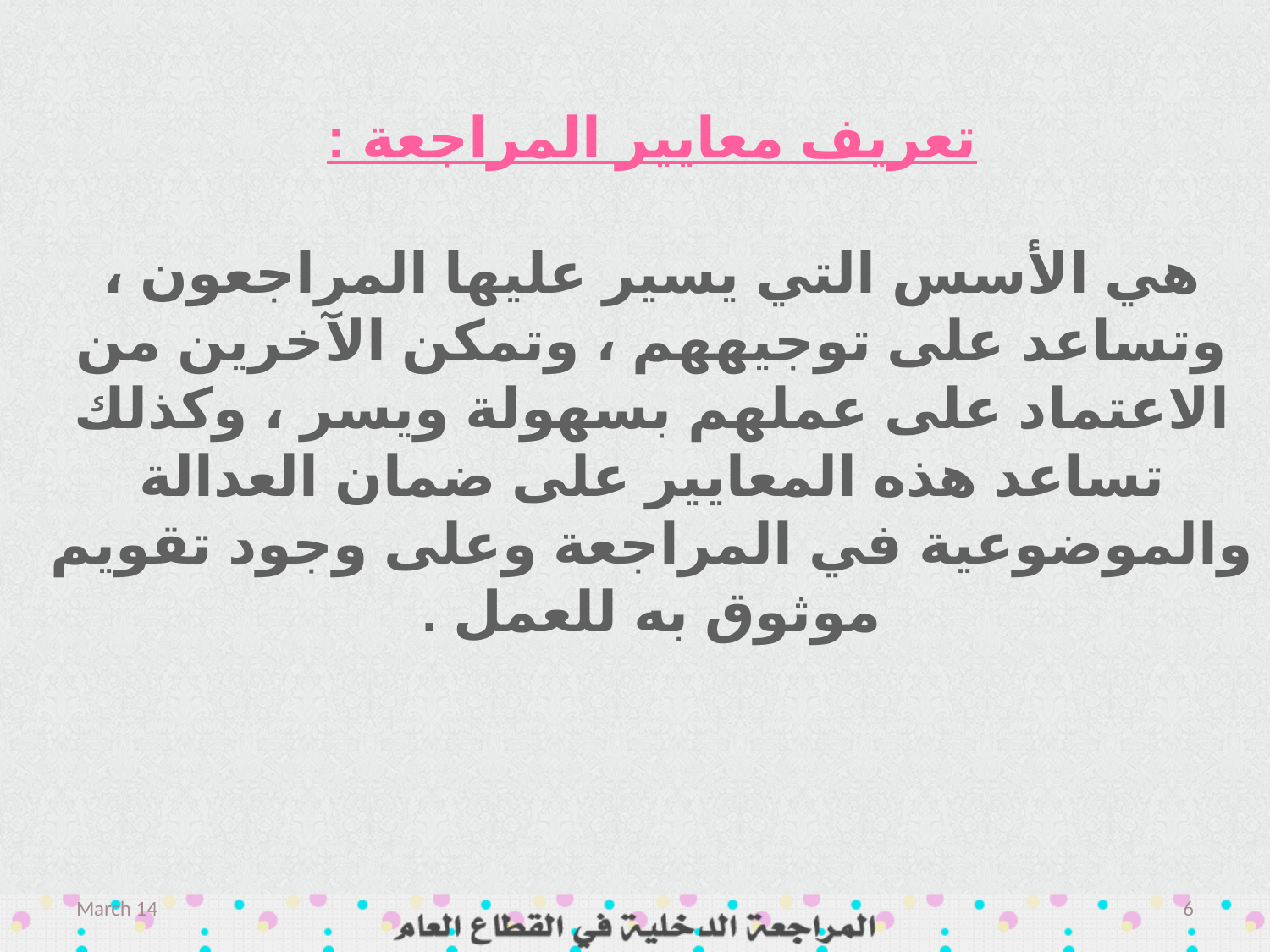

تعريف معايير المراجعة :

هي الأسس التي يسير عليها المراجعون ، وتساعد على توجيههم ، وتمكن الآخرين من الاعتماد على عملهم بسهولة ويسر ، وكذلك تساعد هذه المعايير على ضمان العدالة والموضوعية في المراجعة وعلى وجود تقويم موثوق به للعمل .
March 14
6